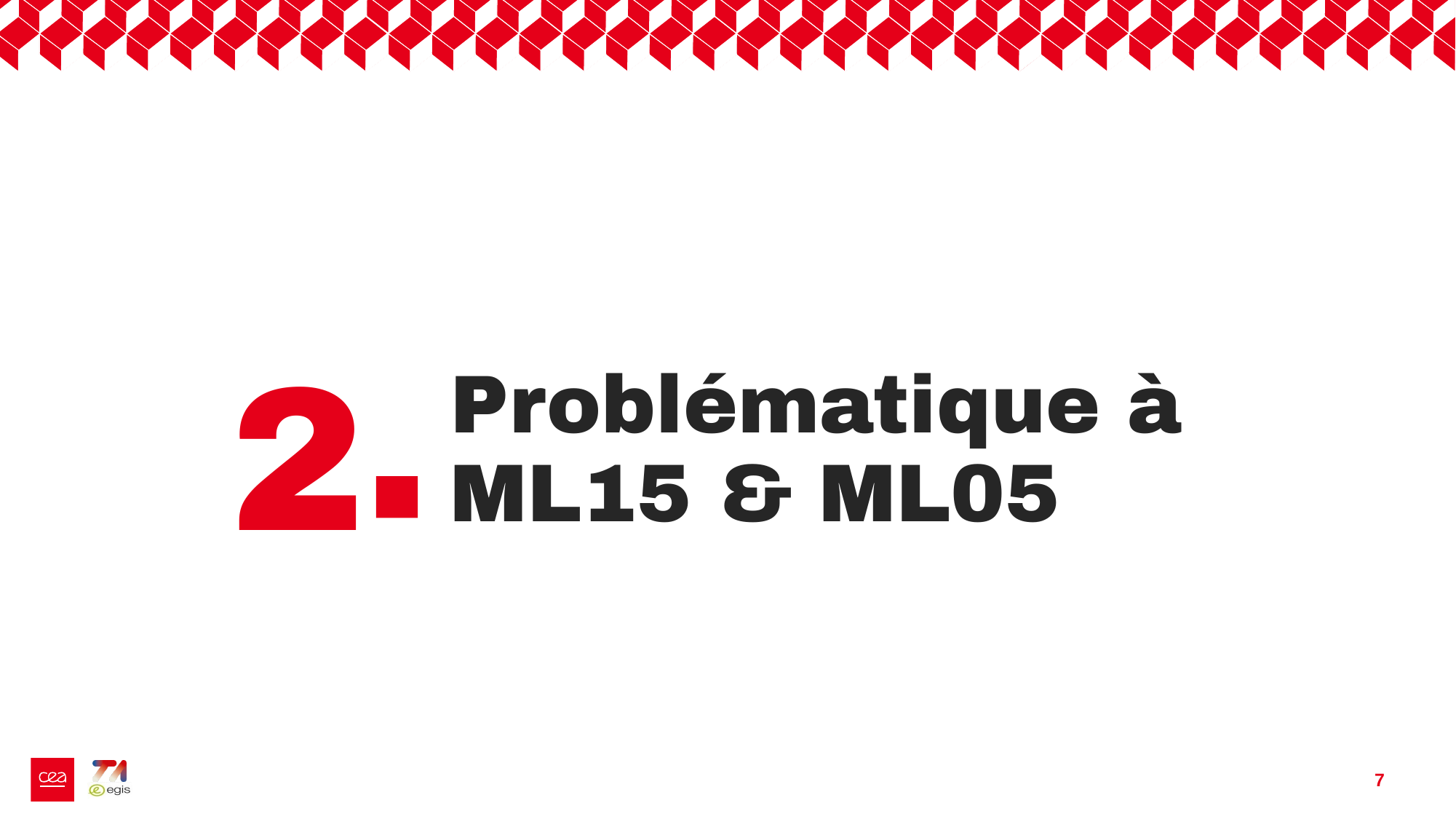

2
# Problématique à ML15 & ML05
7